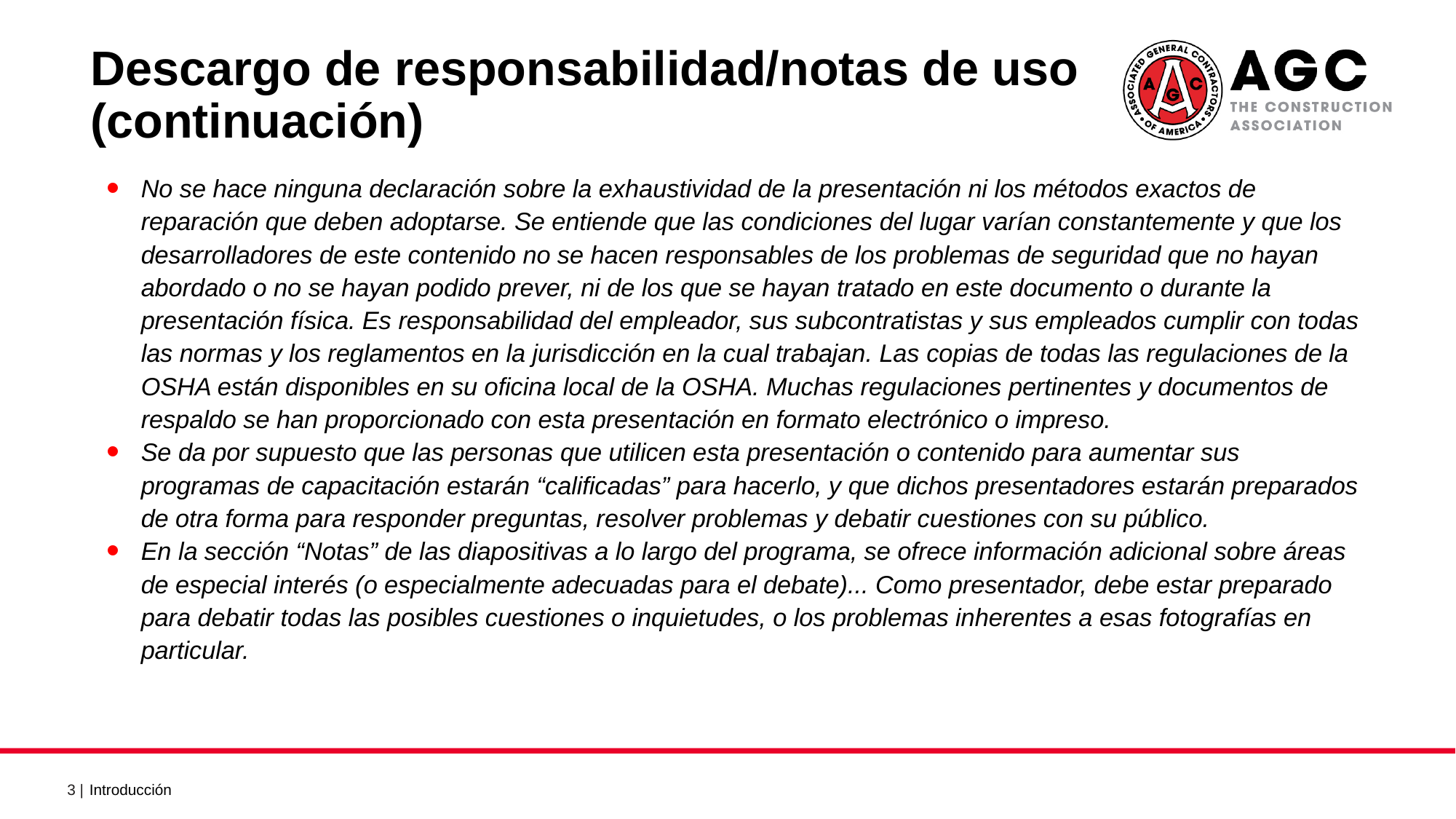

Descargo de responsabilidad/notas de uso (continuación)
No se hace ninguna declaración sobre la exhaustividad de la presentación ni los métodos exactos de reparación que deben adoptarse. Se entiende que las condiciones del lugar varían constantemente y que los desarrolladores de este contenido no se hacen responsables de los problemas de seguridad que no hayan abordado o no se hayan podido prever, ni de los que se hayan tratado en este documento o durante la presentación física. Es responsabilidad del empleador, sus subcontratistas y sus empleados cumplir con todas las normas y los reglamentos en la jurisdicción en la cual trabajan. Las copias de todas las regulaciones de la OSHA están disponibles en su oficina local de la OSHA. Muchas regulaciones pertinentes y documentos de respaldo se han proporcionado con esta presentación en formato electrónico o impreso.
Se da por supuesto que las personas que utilicen esta presentación o contenido para aumentar sus programas de capacitación estarán “calificadas” para hacerlo, y que dichos presentadores estarán preparados de otra forma para responder preguntas, resolver problemas y debatir cuestiones con su público.
En la sección “Notas” de las diapositivas a lo largo del programa, se ofrece información adicional sobre áreas de especial interés (o especialmente adecuadas para el debate)... Como presentador, debe estar preparado para debatir todas las posibles cuestiones o inquietudes, o los problemas inherentes a esas fotografías en particular.
Introducción